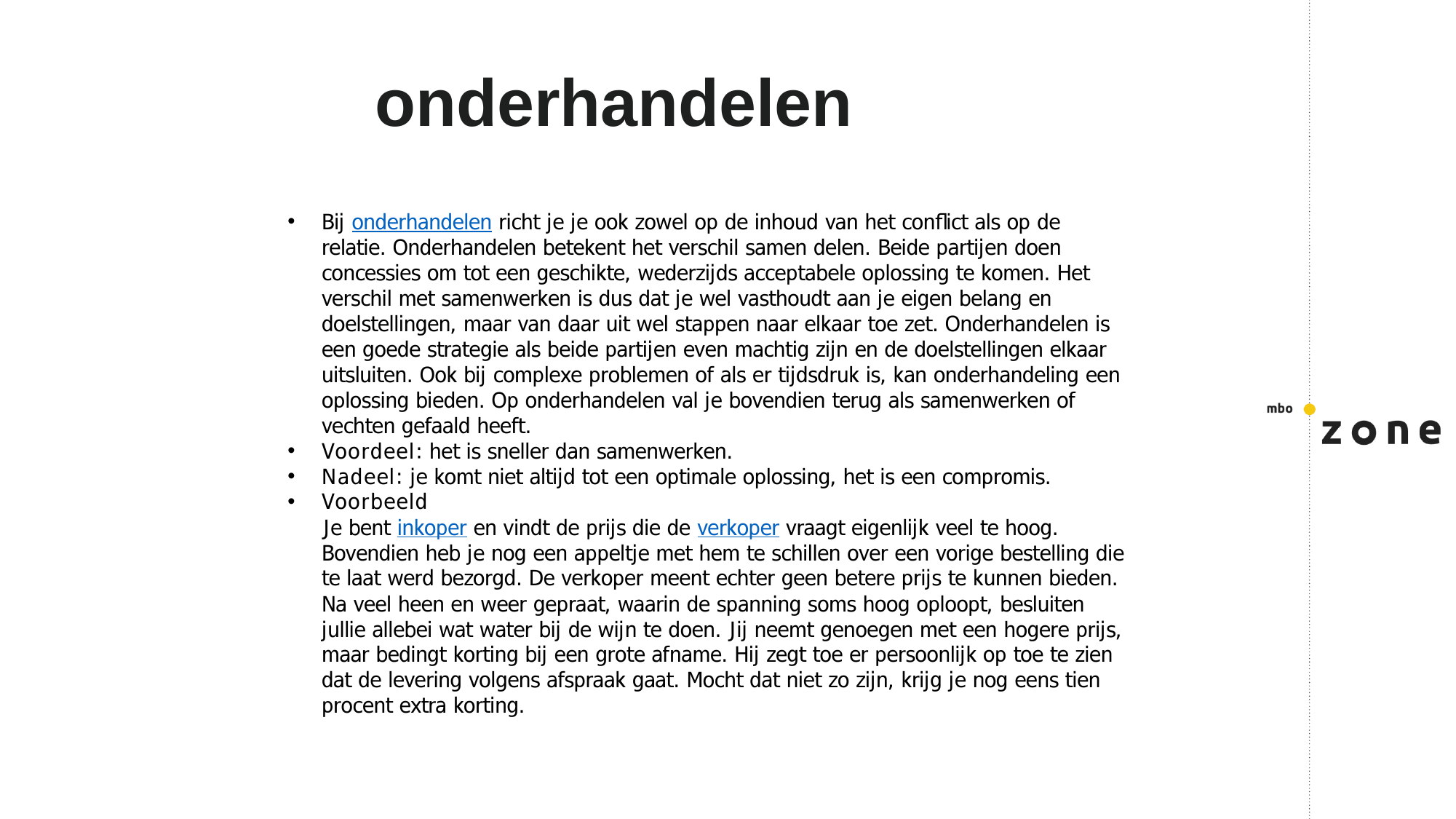

# onderhandelen
Bij onderhandelen richt je je ook zowel op de inhoud van het conflict als op de relatie. Onderhandelen betekent het verschil samen delen. Beide partijen doen concessies om tot een geschikte, wederzijds acceptabele oplossing te komen. Het verschil met samenwerken is dus dat je wel vasthoudt aan je eigen belang en doelstellingen, maar van daar uit wel stappen naar elkaar toe zet. Onderhandelen is een goede strategie als beide partijen even machtig zijn en de doelstellingen elkaar uitsluiten. Ook bij complexe problemen of als er tijdsdruk is, kan onderhandeling een oplossing bieden. Op onderhandelen val je bovendien terug als samenwerken of vechten gefaald heeft.
Voordeel: het is sneller dan samenwerken.
Nadeel: je komt niet altijd tot een optimale oplossing, het is een compromis.
Voorbeeld
Je bent inkoper en vindt de prijs die de verkoper vraagt eigenlijk veel te hoog. Bovendien heb je nog een appeltje met hem te schillen over een vorige bestelling die te laat werd bezorgd. De verkoper meent echter geen betere prijs te kunnen bieden. Na veel heen en weer gepraat, waarin de spanning soms hoog oploopt, besluiten jullie allebei wat water bij de wijn te doen. Jij neemt genoegen met een hogere prijs, maar bedingt korting bij een grote afname. Hij zegt toe er persoonlijk op toe te zien dat de levering volgens afspraak gaat. Mocht dat niet zo zijn, krijg je nog eens tien procent extra korting.